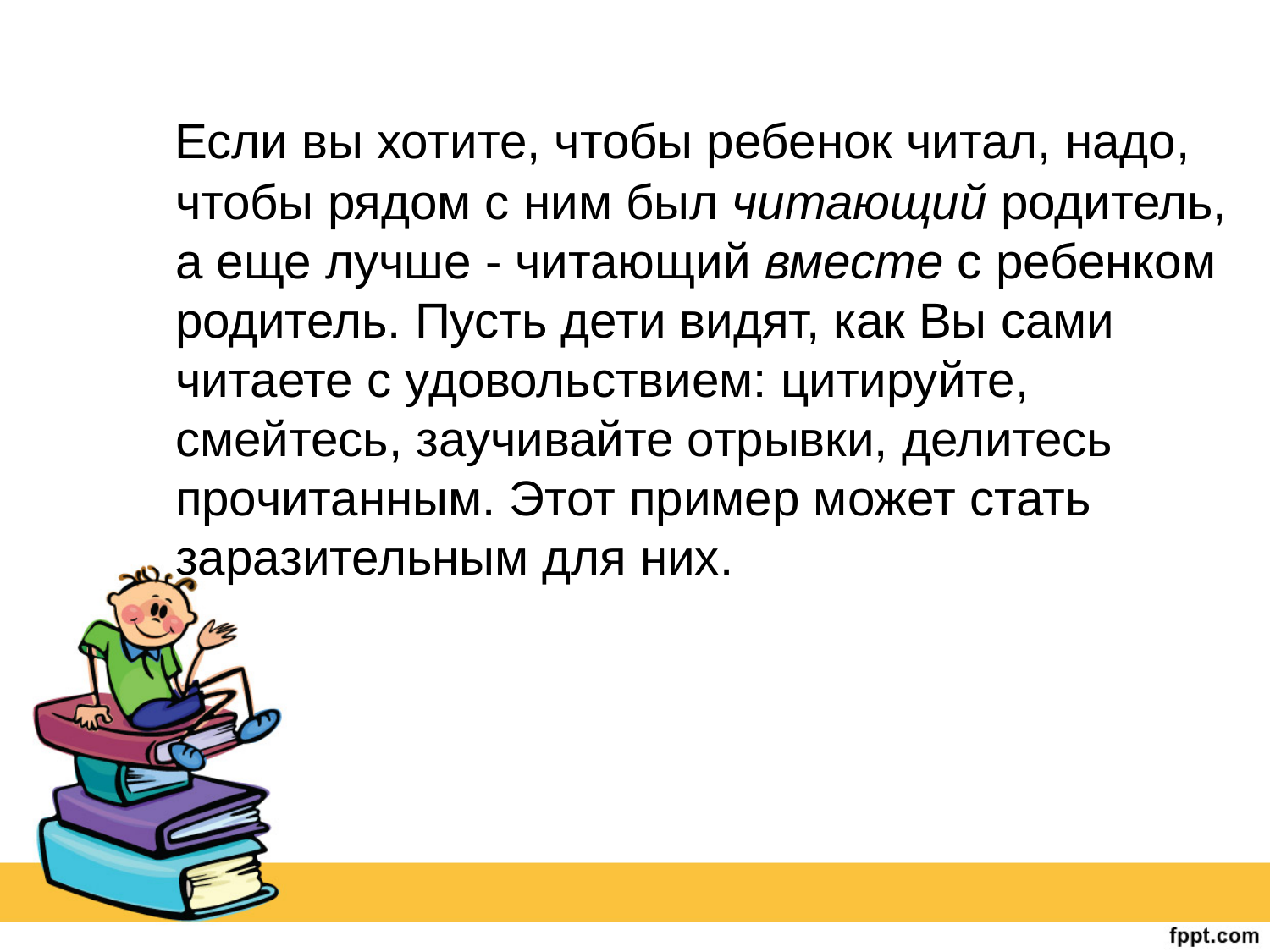

Если вы хотите, чтобы ребенок читал, надо, чтобы рядом с ним был читающий родитель, а еще лучше - читающий вместе с ребенком родитель. Пусть дети видят, как Вы сами читаете с удовольствием: цитируйте, смейтесь, заучивайте отрывки, делитесь прочитанным. Этот пример может стать заразительным для них.